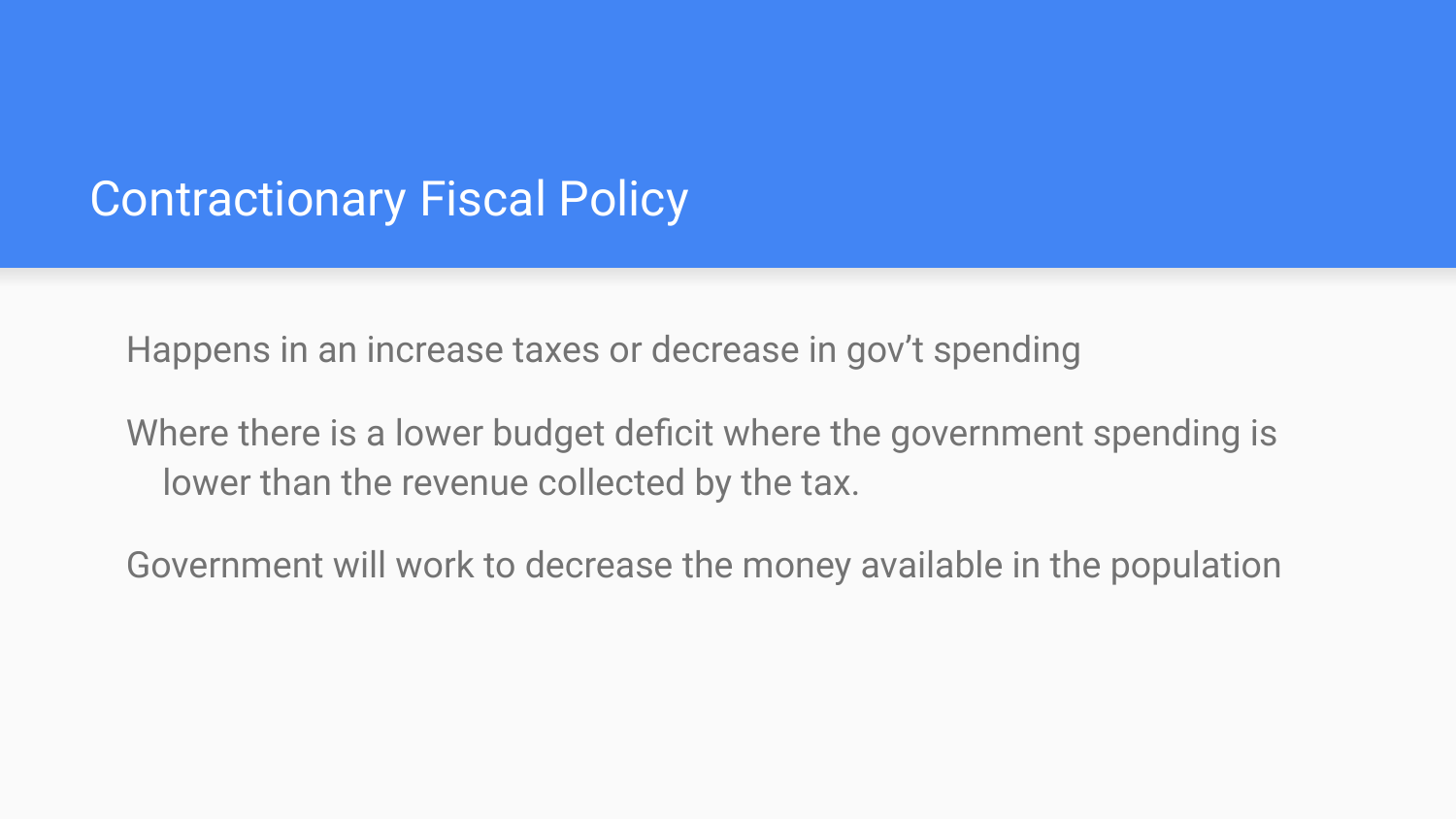

# Contractionary Fiscal Policy
Happens in an increase taxes or decrease in gov’t spending
Where there is a lower budget deficit where the government spending is lower than the revenue collected by the tax.
Government will work to decrease the money available in the population